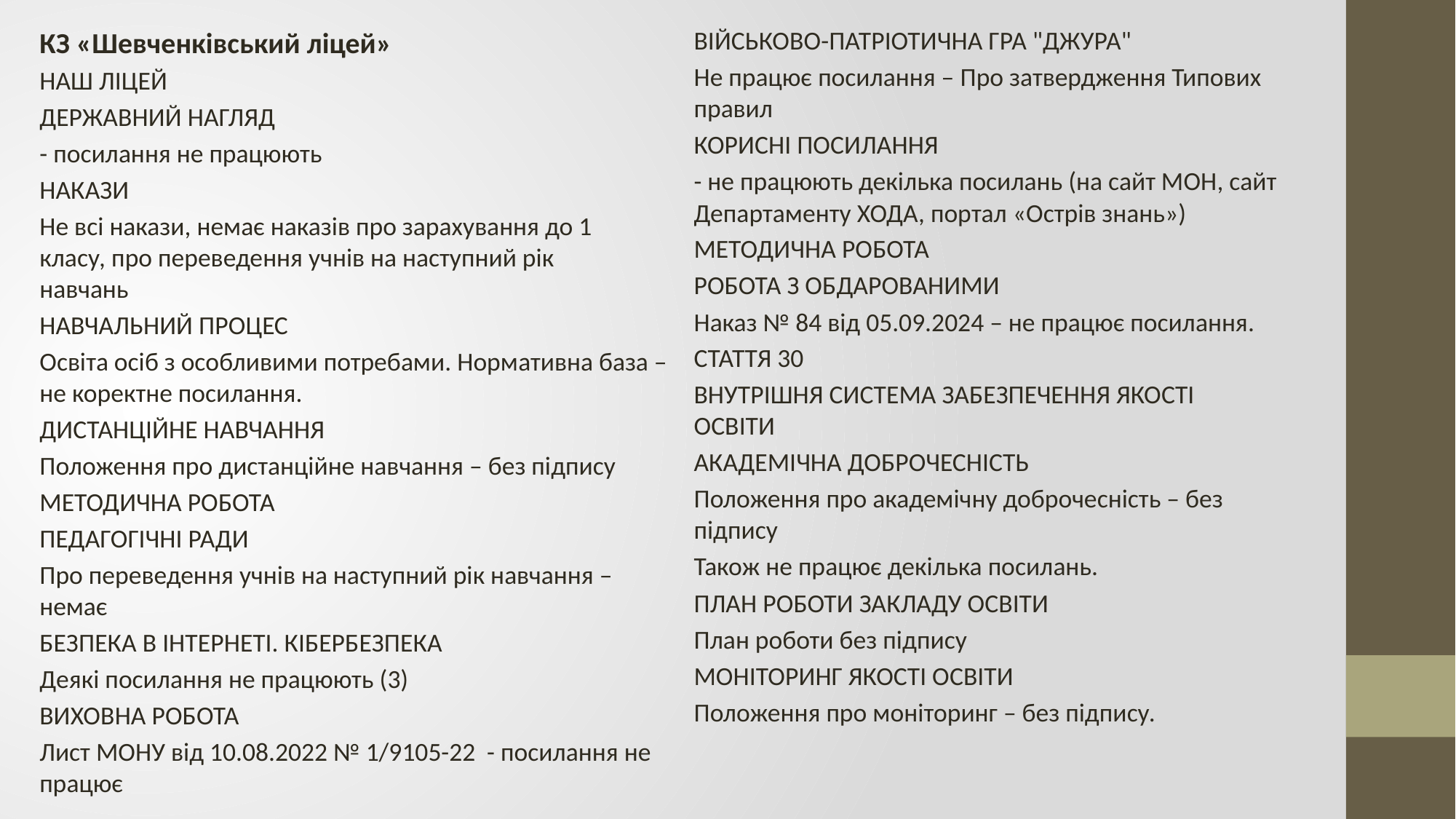

КЗ «Шевченківський ліцей»
НАШ ЛІЦЕЙ
	ДЕРЖАВНИЙ НАГЛЯД
	- посилання не працюють
	НАКАЗИ
	Не всі накази, немає наказів про зарахування до 1 	класу, про переведення учнів на наступний рік 	навчань
НАВЧАЛЬНИЙ ПРОЦЕС
Освіта осіб з особливими потребами. Нормативна база – не коректне посилання.
ДИСТАНЦІЙНЕ НАВЧАННЯ
Положення про дистанційне навчання – без підпису
МЕТОДИЧНА РОБОТА
	ПЕДАГОГІЧНІ РАДИ
	Про переведення учнів на наступний рік навчання – 	немає
БЕЗПЕКА В ІНТЕРНЕТІ. КІБЕРБЕЗПЕКА
Деякі посилання не працюють (3)
ВИХОВНА РОБОТА
Лист МОНУ від 10.08.2022 № 1/9105-22  - посилання не працює
	ВІЙСЬКОВО-ПАТРІОТИЧНА ГРА "ДЖУРА"
	Не працює посилання – Про затвердження Типових 	правил
КОРИСНІ ПОСИЛАННЯ
- не працюють декілька посилань (на сайт МОН, сайт Департаменту ХОДА, портал «Острів знань»)
МЕТОДИЧНА РОБОТА
	РОБОТА З ОБДАРОВАНИМИ
	Наказ № 84 від 05.09.2024 – не працює посилання.
СТАТТЯ 30
	ВНУТРІШНЯ СИСТЕМА ЗАБЕЗПЕЧЕННЯ ЯКОСТІ 	ОСВІТИ
		АКАДЕМІЧНА ДОБРОЧЕСНІСТЬ
		Положення про академічну доброчесність – без 		підпису
		Також не працює декілька посилань.
	ПЛАН РОБОТИ ЗАКЛАДУ ОСВІТИ
	План роботи без підпису
	МОНІТОРИНГ ЯКОСТІ ОСВІТИ
	Положення про моніторинг – без підпису.